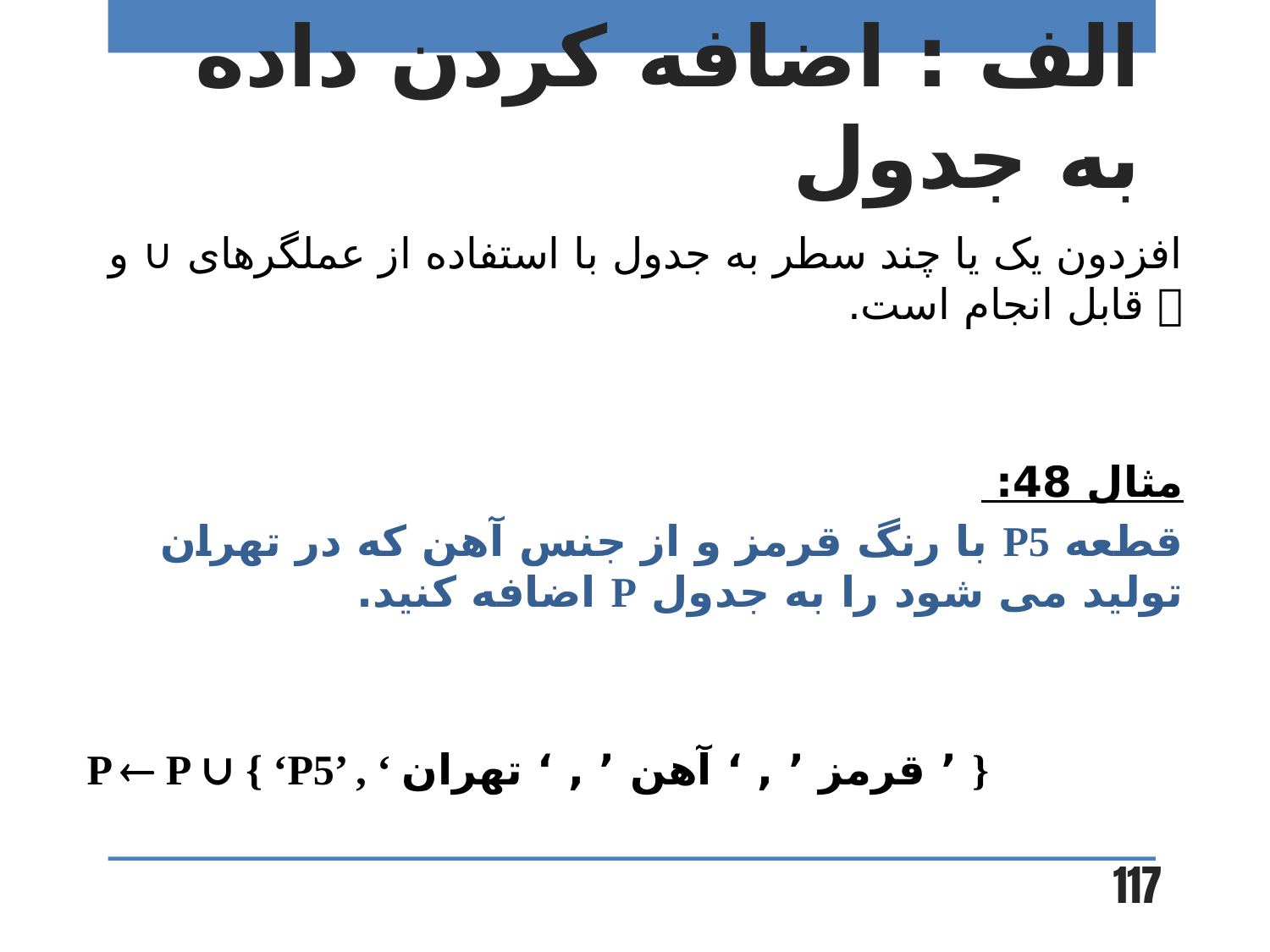

# الف : اضافه کردن داده به جدول
افزدون یک یا چند سطر به جدول با استفاده از عملگرهای ∪ و ← قابل انجام است.

مثال 48:
قطعه P5 با رنگ قرمز و از جنس آهن که در تهران تولید می شود را به جدول P اضافه کنید.

P ← P ∪ { ‘P5’ , ‘ قرمز ’ , ‘ آهن ’ , ‘ تهران ’ }

117